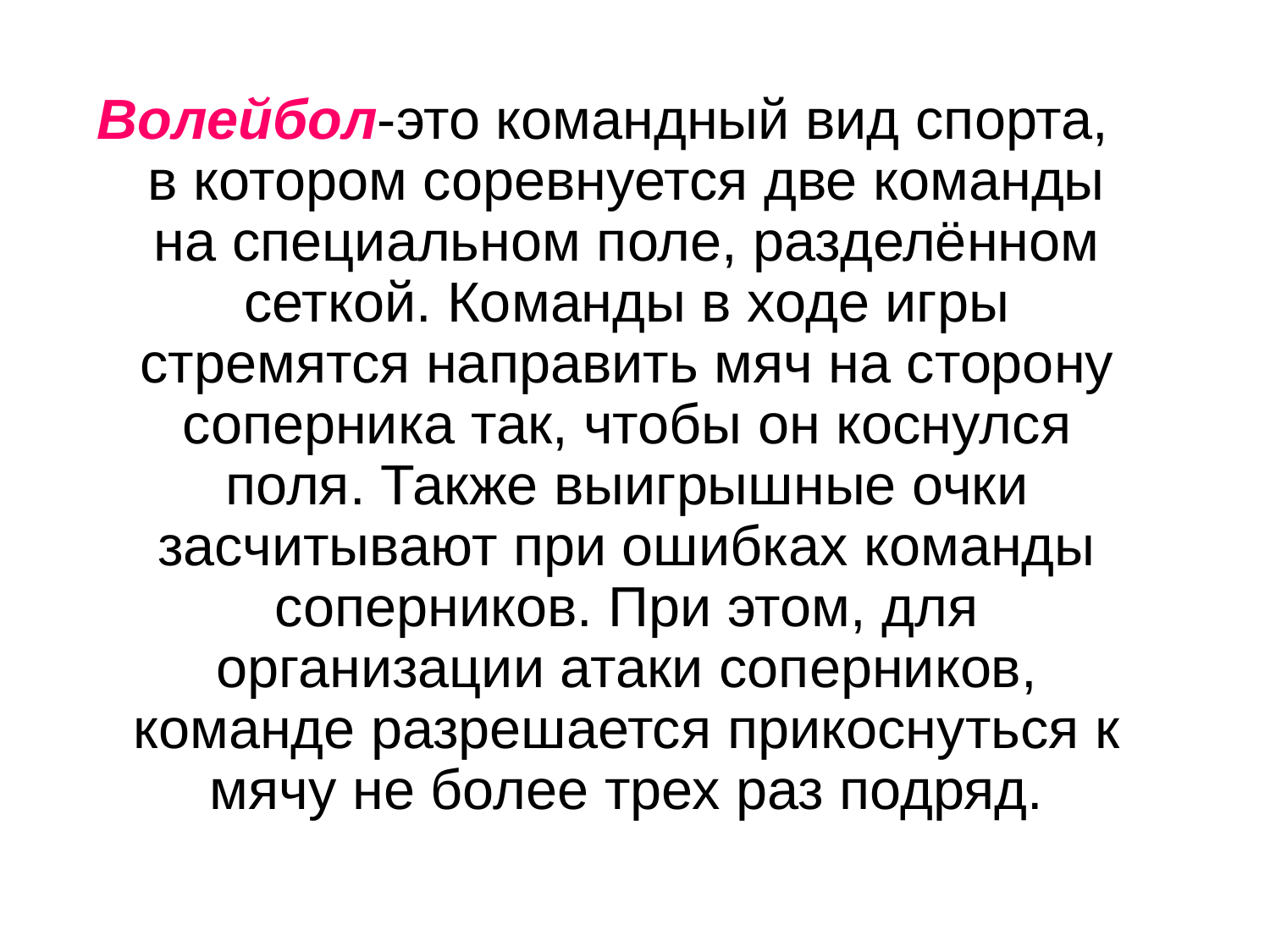

Волейбол-это командный вид спорта, в котором соревнуется две команды на специальном поле, разделённом сеткой. Команды в ходе игры стремятся направить мяч на сторону соперника так, чтобы он коснулся поля. Также выигрышные очки засчитывают при ошибках команды соперников. При этом, для организации атаки соперников, команде разрешается прикоснуться к мячу не более трех раз подряд.